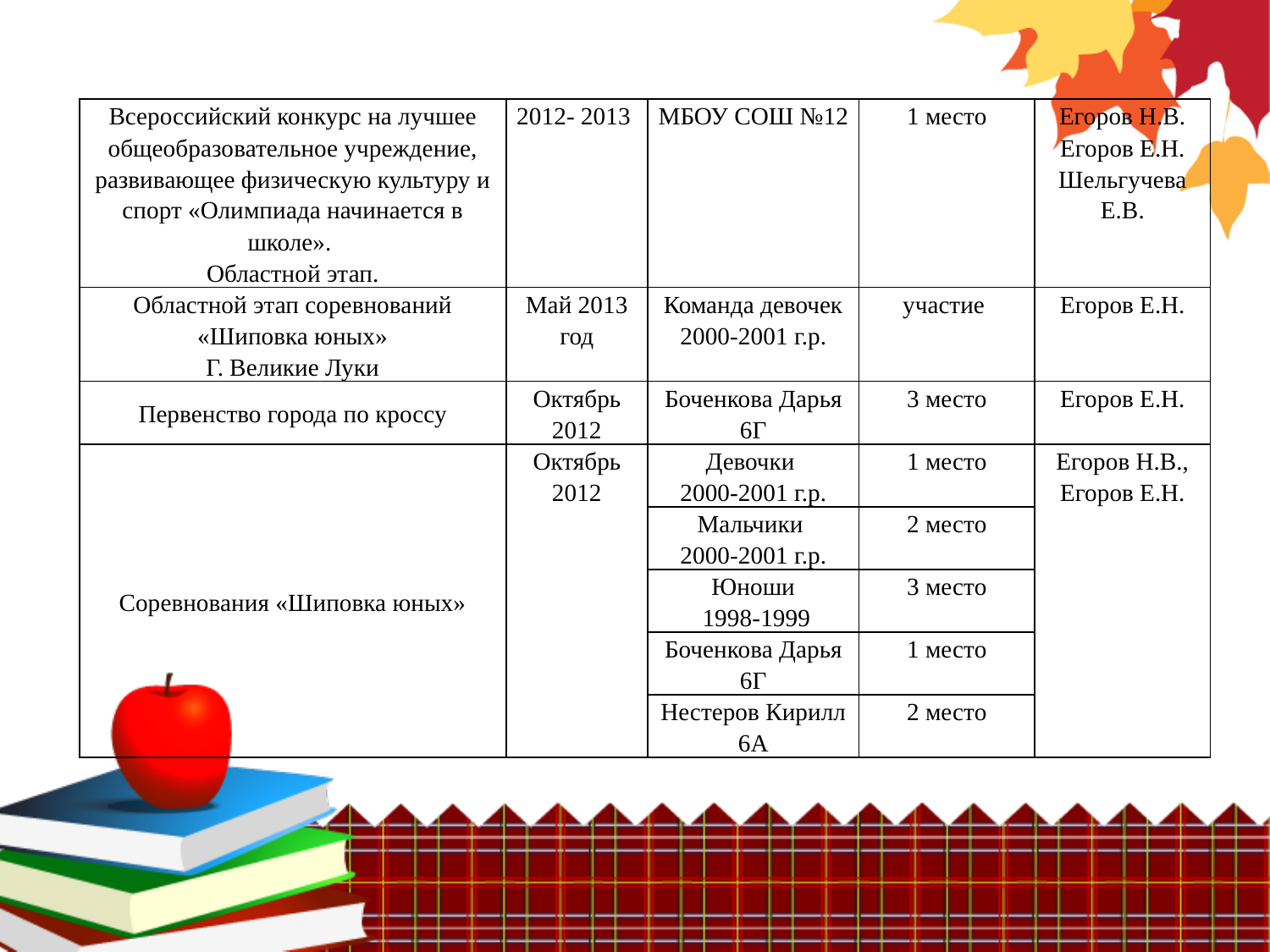

| Всероссийский конкурс на лучшее общеобразовательное учреждение, развивающее физическую культуру и спорт «Олимпиада начинается в школе». Областной этап. | 2012- 2013 | МБОУ СОШ №12 | 1 место | Егоров Н.В. Егоров Е.Н. Шельгучева Е.В. |
| --- | --- | --- | --- | --- |
| Областной этап соревнований «Шиповка юных» Г. Великие Луки | Май 2013 год | Команда девочек 2000-2001 г.р. | участие | Егоров Е.Н. |
| Первенство города по кроссу | Октябрь 2012 | Боченкова Дарья 6Г | 3 место | Егоров Е.Н. |
| Соревнования «Шиповка юных» | Октябрь 2012 | Девочки 2000-2001 г.р. | 1 место | Егоров Н.В., Егоров Е.Н. |
|  |  | Мальчики 2000-2001 г.р. | 2 место |  |
|  |  | Юноши 1998-1999 | 3 место |  |
|  |  | Боченкова Дарья 6Г | 1 место |  |
|  |  | Нестеров Кирилл 6А | 2 место |  |